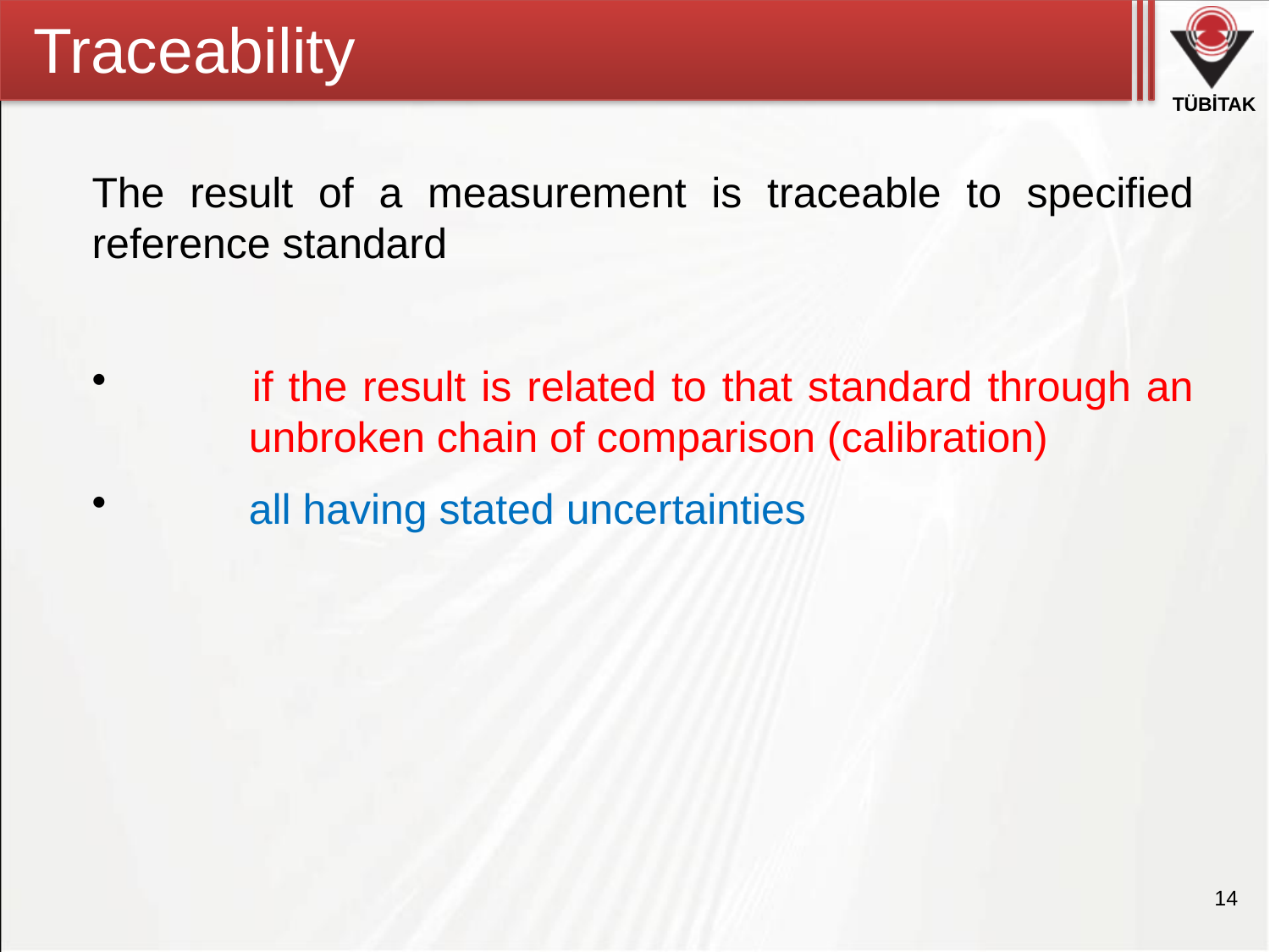

Traceability
The result of a measurement is traceable to specified reference standard

 	if the result is related to that standard through an 	unbroken chain of comparison (calibration)
 	all having stated uncertainties

14